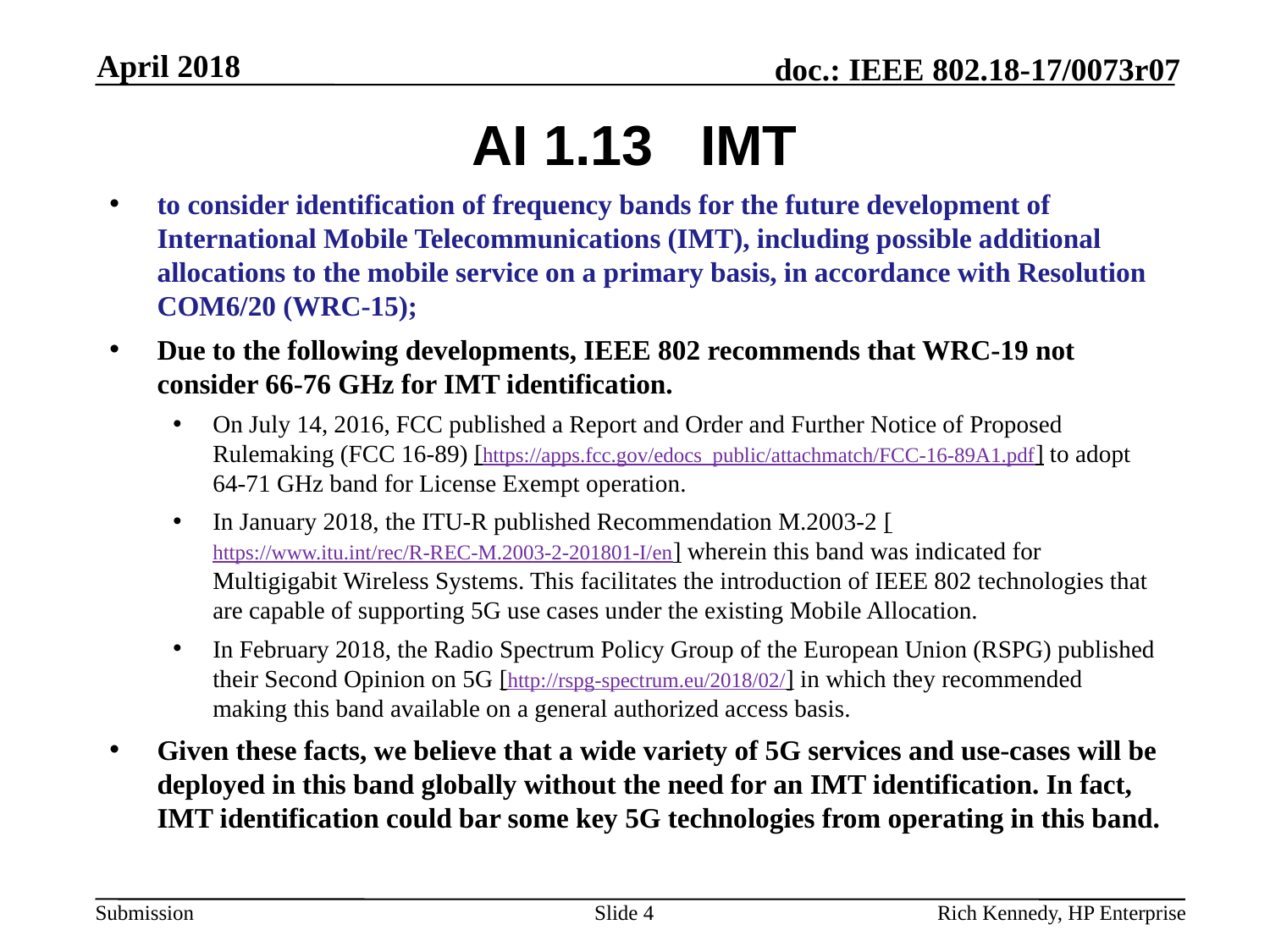

April 2018
# AI 1.13   IMT
to consider identification of frequency bands for the future development of International Mobile Telecommunications (IMT), including possible additional allocations to the mobile service on a primary basis, in accordance with Resolution COM6/20 (WRC-15);
Due to the following developments, IEEE 802 recommends that WRC-19 not consider 66-76 GHz for IMT identification.
On July 14, 2016, FCC published a Report and Order and Further Notice of Proposed Rulemaking (FCC 16-89) [https://apps.fcc.gov/edocs_public/attachmatch/FCC-16-89A1.pdf] to adopt 64-71 GHz band for License Exempt operation.
In January 2018, the ITU-R published Recommendation M.2003-2 [https://www.itu.int/rec/R-REC-M.2003-2-201801-I/en] wherein this band was indicated for Multigigabit Wireless Systems. This facilitates the introduction of IEEE 802 technologies that are capable of supporting 5G use cases under the existing Mobile Allocation.
In February 2018, the Radio Spectrum Policy Group of the European Union (RSPG) published their Second Opinion on 5G [http://rspg-spectrum.eu/2018/02/] in which they recommended making this band available on a general authorized access basis.
Given these facts, we believe that a wide variety of 5G services and use-cases will be deployed in this band globally without the need for an IMT identification. In fact, IMT identification could bar some key 5G technologies from operating in this band.
Slide 4
Rich Kennedy, HP Enterprise